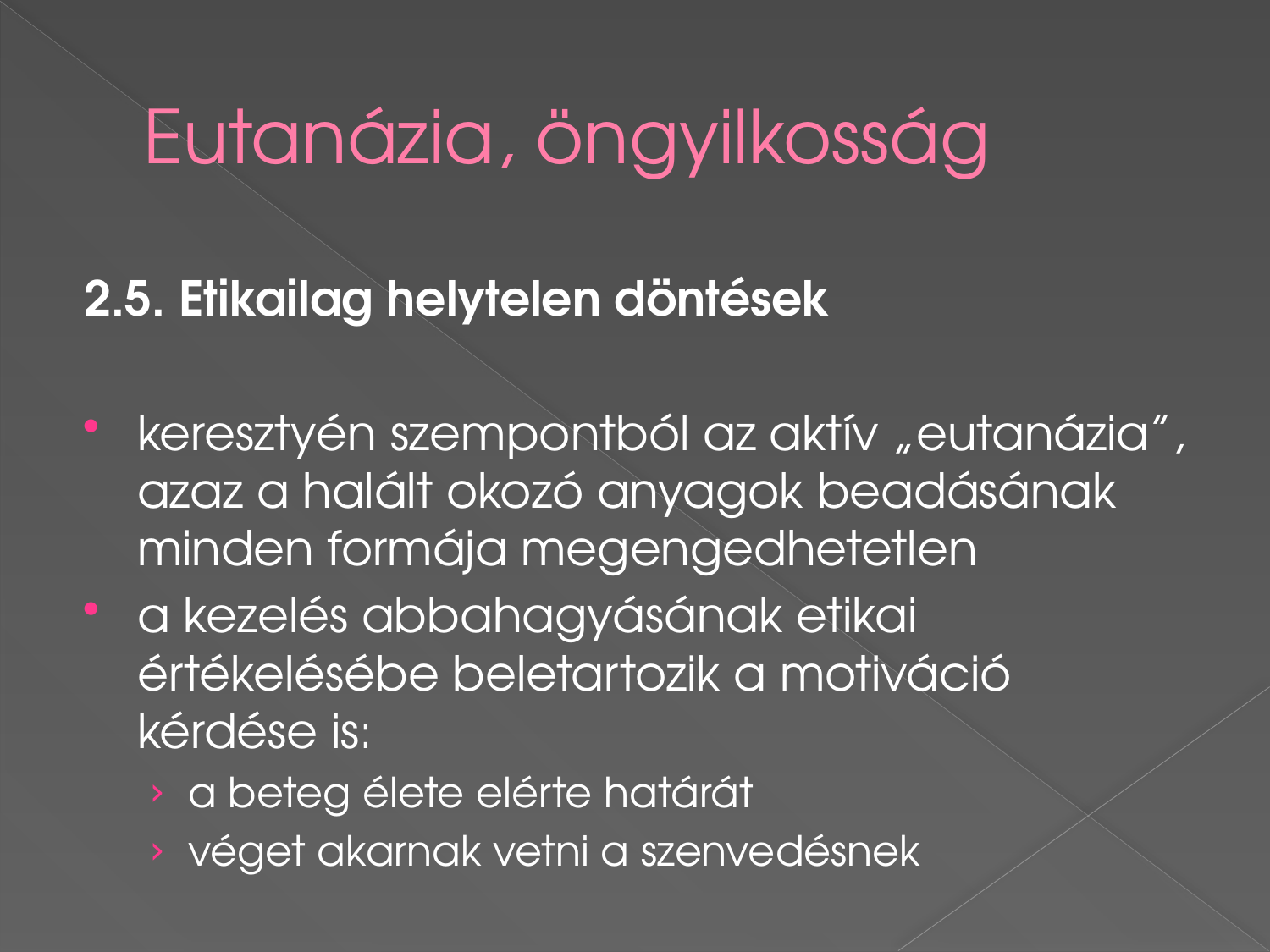

# Eutanázia, öngyilkosság
2.5. Etikailag helytelen döntések

keresztyén szempontból az aktív „eutanázia”, azaz a halált okozó anyagok beadásának minden formája megengedhetetlen
a kezelés abbahagyásának etikai értékelésébe beletartozik a motiváció kérdése is:
a beteg élete elérte határát
véget akarnak vetni a szenvedésnek